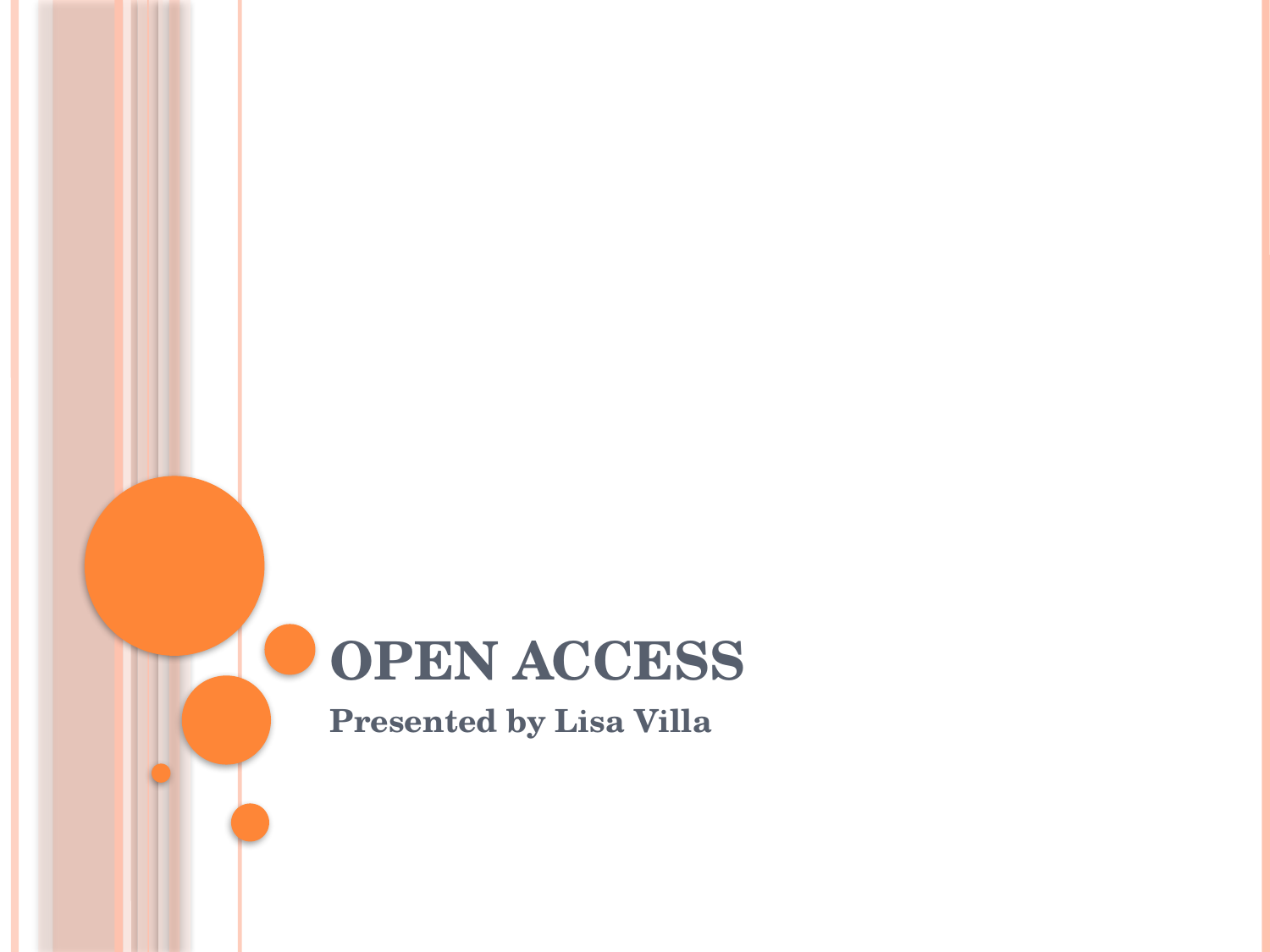

# Open Access
Presented by Lisa Villa